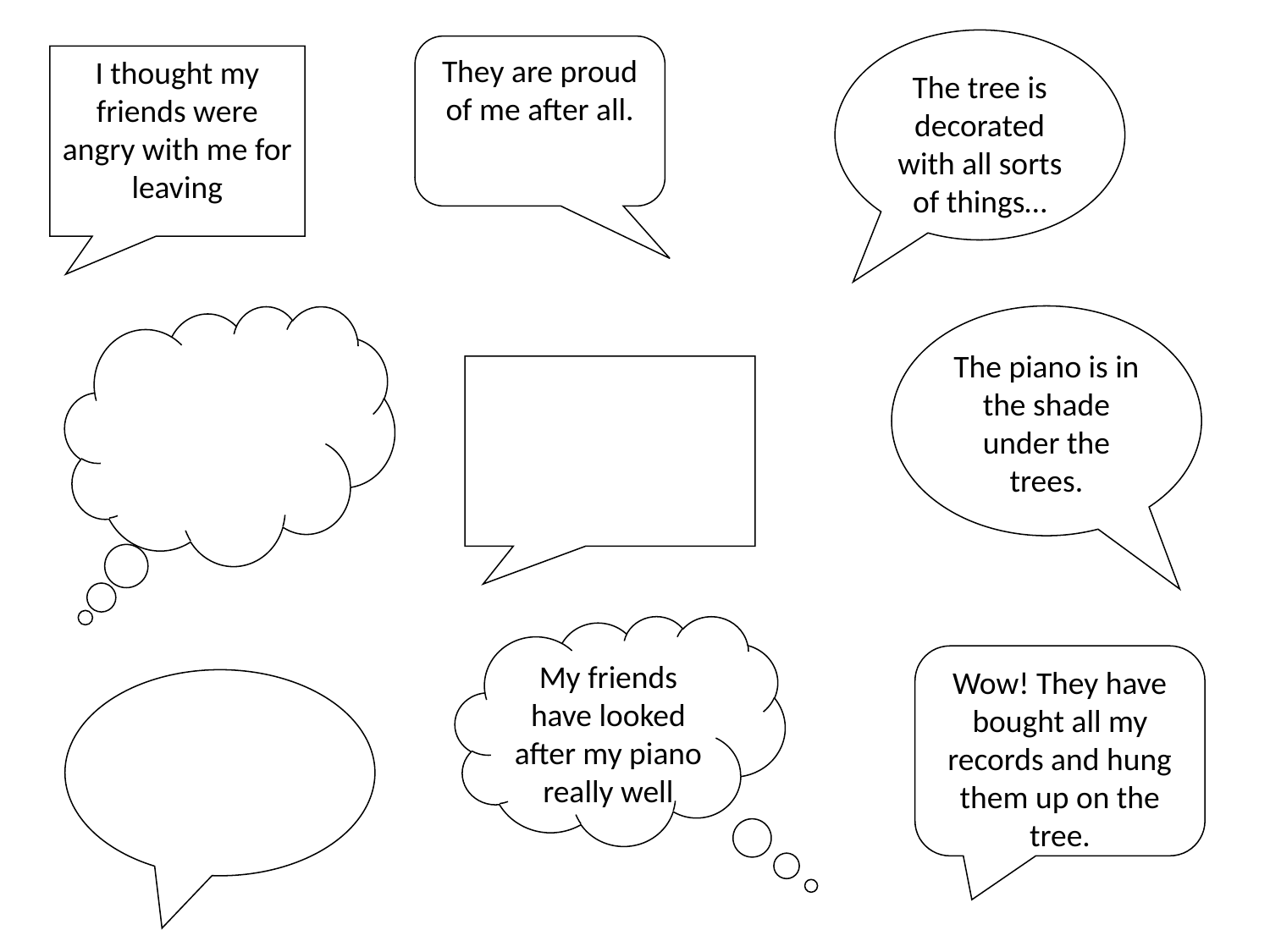

The tree is decorated with all sorts of things…
They are proud of me after all.
I thought my friends were angry with me for leaving
#

The piano is in the shade under the trees.

My friends have looked after my piano really well
Wow! They have bought all my records and hung them up on the tree.